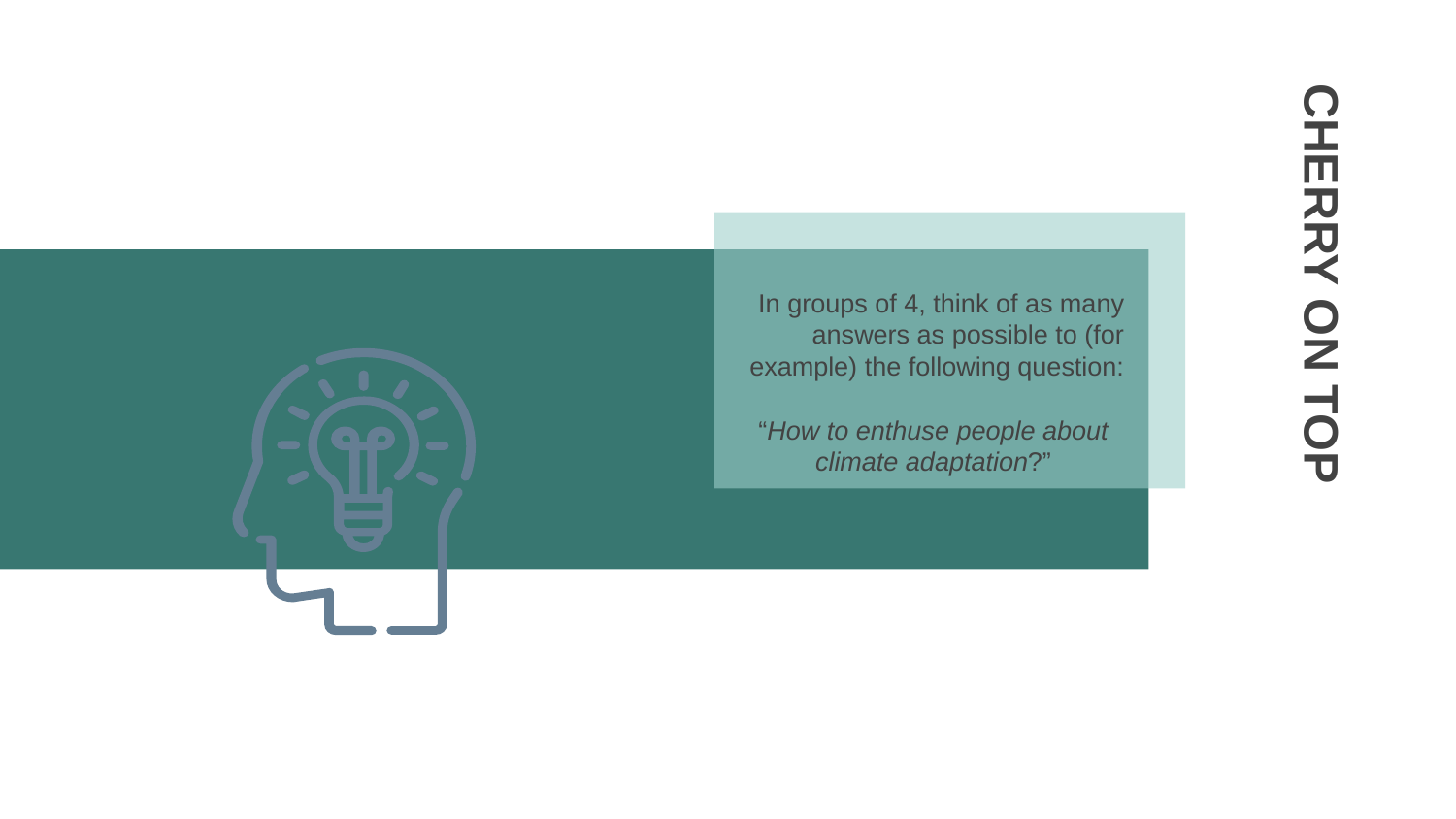

In groups of 4, think of as many answers as possible to (for example) the following question:
“How to enthuse people about climate adaptation?”
# CHERRY ON TOP